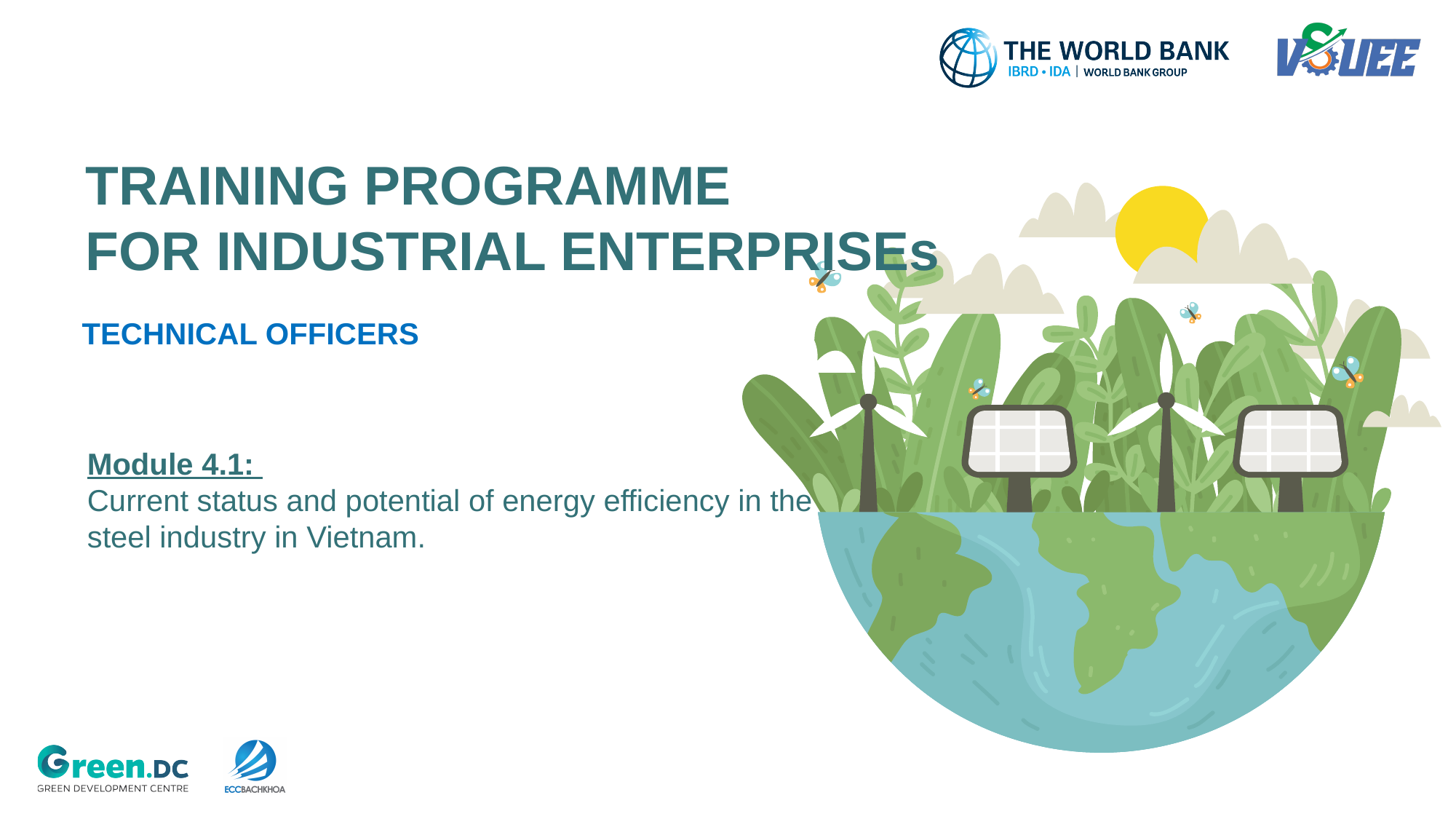

TRAINING PROGRAMME
FOR INDUSTRIAL ENTERPRISEs

TECHNICAL OFFICERS
Module 4.1:
Current status and potential of energy efficiency in the  steel industry in Vietnam.